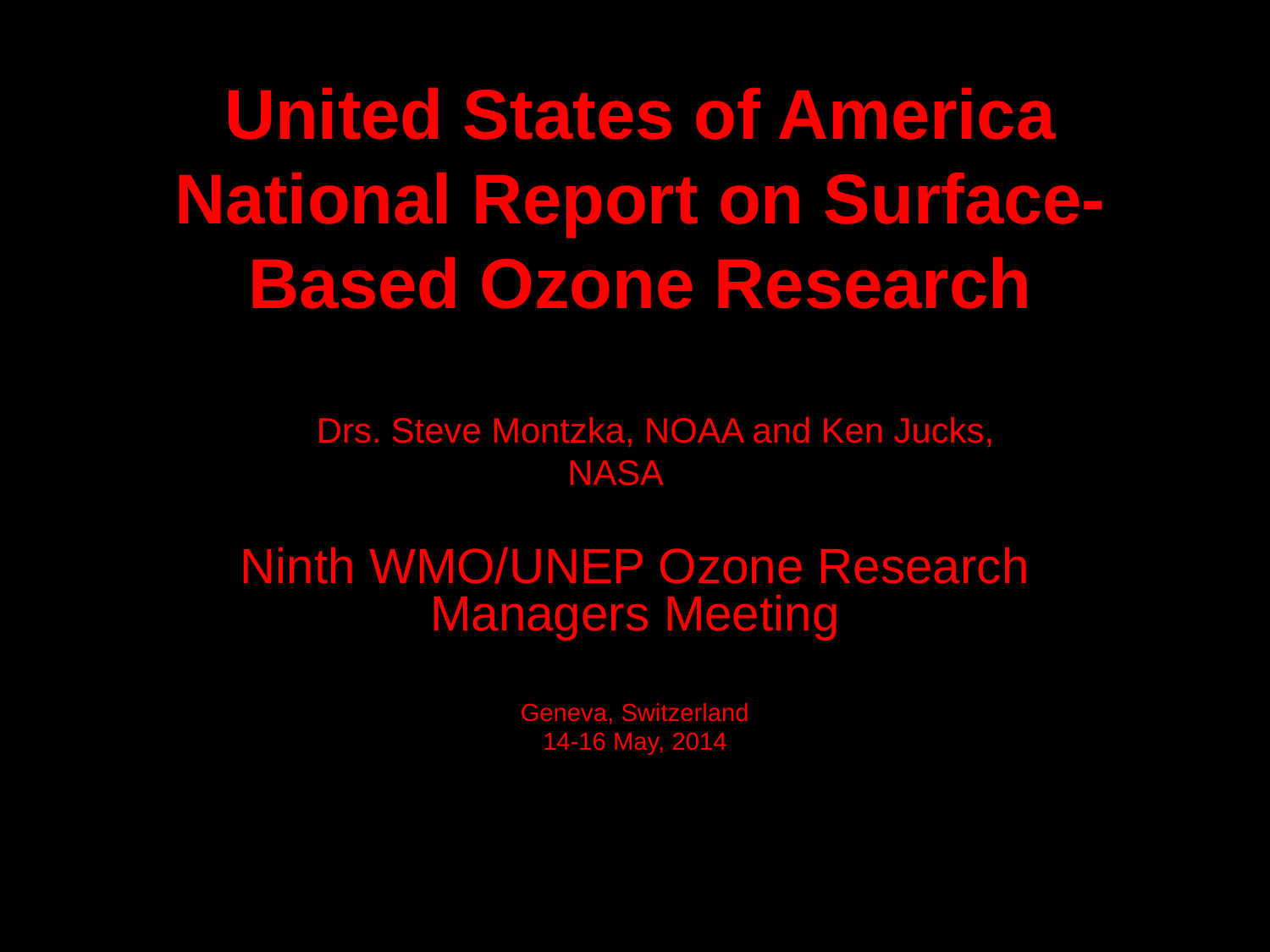

# United States of America National Report on Surface-Based Ozone Research
       Drs. Steve Montzka, NOAA and Ken Jucks, NASA
Ninth WMO/UNEP Ozone Research Managers Meeting

Geneva, Switzerland
14-16 May, 2014
1